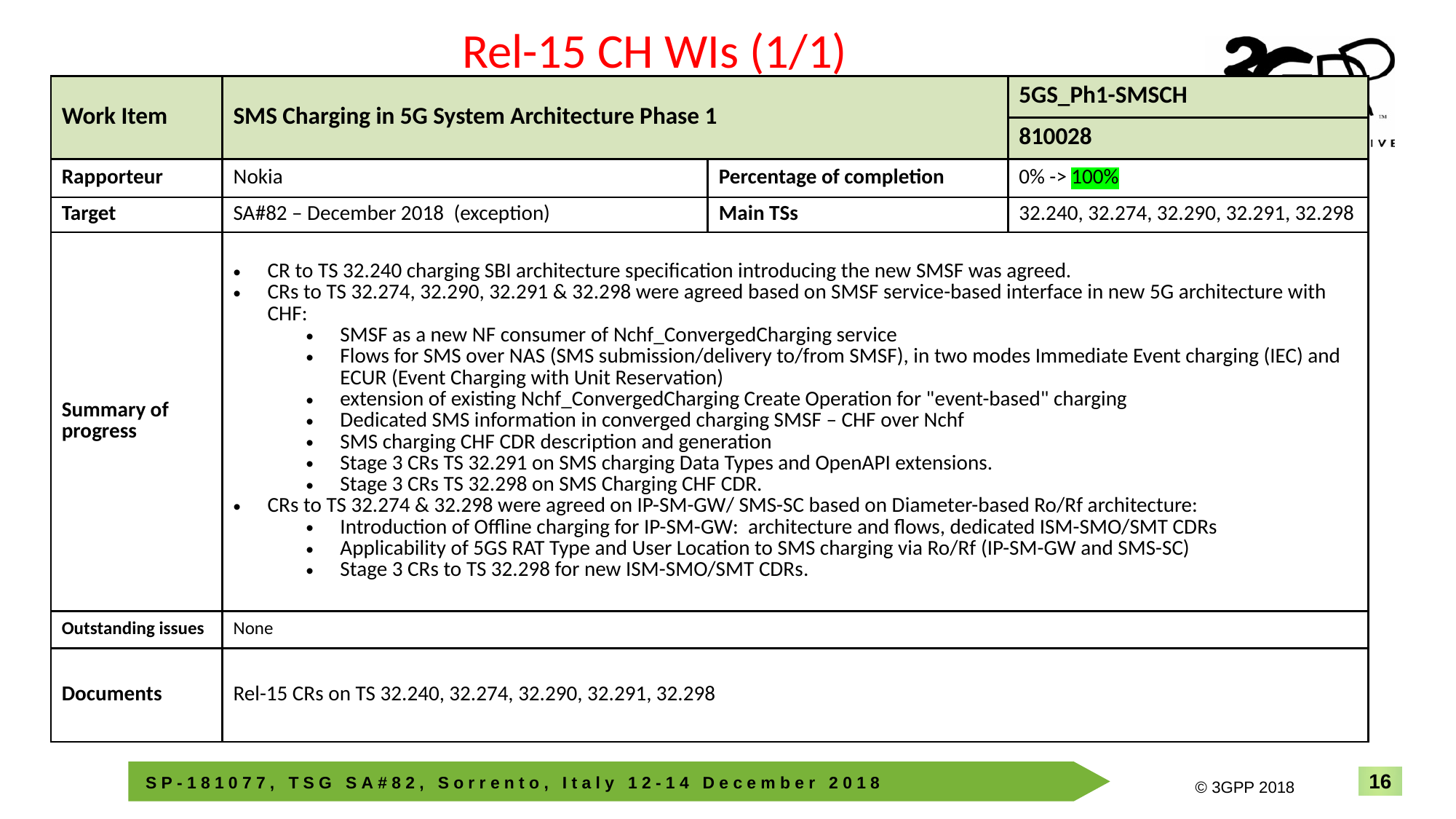

Rel-15 CH WIs (1/1)
| Work Item | SMS Charging in 5G System Architecture Phase 1 |  | 5GS\_Ph1-SMSCH |
| --- | --- | --- | --- |
|  |  |  | 810028 |
| Rapporteur | Nokia | Percentage of completion | 0% -> 100% |
| Target | SA#82 – December 2018 (exception) | Main TSs | 32.240, 32.274, 32.290, 32.291, 32.298 |
| Summary of progress | CR to TS 32.240 charging SBI architecture specification introducing the new SMSF was agreed. CRs to TS 32.274, 32.290, 32.291 & 32.298 were agreed based on SMSF service-based interface in new 5G architecture with CHF: SMSF as a new NF consumer of Nchf\_ConvergedCharging service Flows for SMS over NAS (SMS submission/delivery to/from SMSF), in two modes Immediate Event charging (IEC) and ECUR (Event Charging with Unit Reservation) extension of existing Nchf\_ConvergedCharging Create Operation for "event-based" charging Dedicated SMS information in converged charging SMSF – CHF over Nchf SMS charging CHF CDR description and generation Stage 3 CRs TS 32.291 on SMS charging Data Types and OpenAPI extensions. Stage 3 CRs TS 32.298 on SMS Charging CHF CDR. CRs to TS 32.274 & 32.298 were agreed on IP-SM-GW/ SMS-SC based on Diameter-based Ro/Rf architecture: Introduction of Offline charging for IP-SM-GW: architecture and flows, dedicated ISM-SMO/SMT CDRs Applicability of 5GS RAT Type and User Location to SMS charging via Ro/Rf (IP-SM-GW and SMS-SC) Stage 3 CRs to TS 32.298 for new ISM-SMO/SMT CDRs. |  |  |
| Outstanding issues | None |  |  |
| Documents | Rel-15 CRs on TS 32.240, 32.274, 32.290, 32.291, 32.298 |  |  |